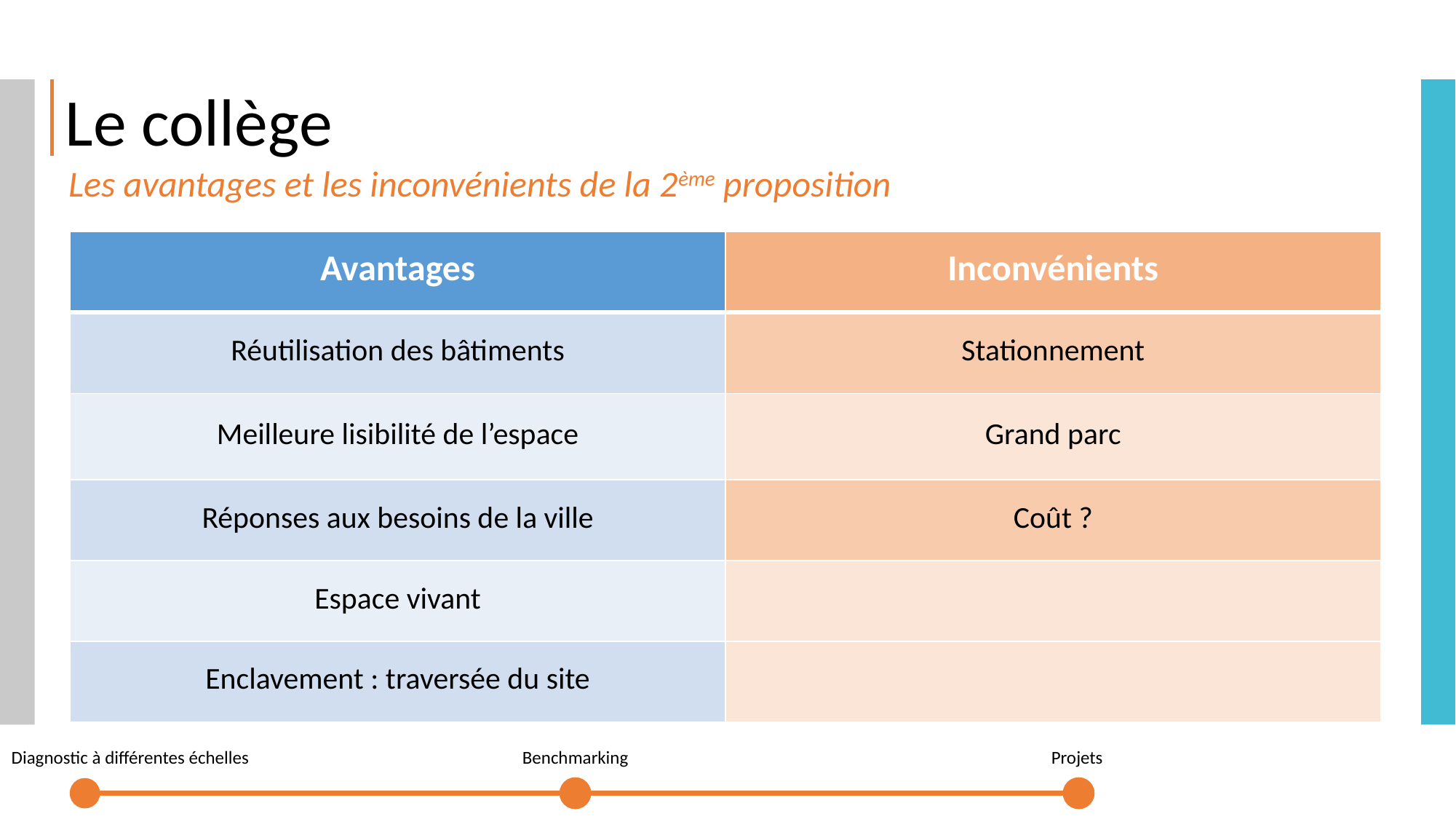

Le collège
Les avantages et les inconvénients de la 2ème proposition
| Avantages | Inconvénients |
| --- | --- |
| Réutilisation des bâtiments | Stationnement |
| Meilleure lisibilité de l’espace | Grand parc |
| Réponses aux besoins de la ville | Coût ? |
| Espace vivant |  |
| Enclavement : traversée du site |  |
Projets
Benchmarking
Diagnostic à différentes échelles

56